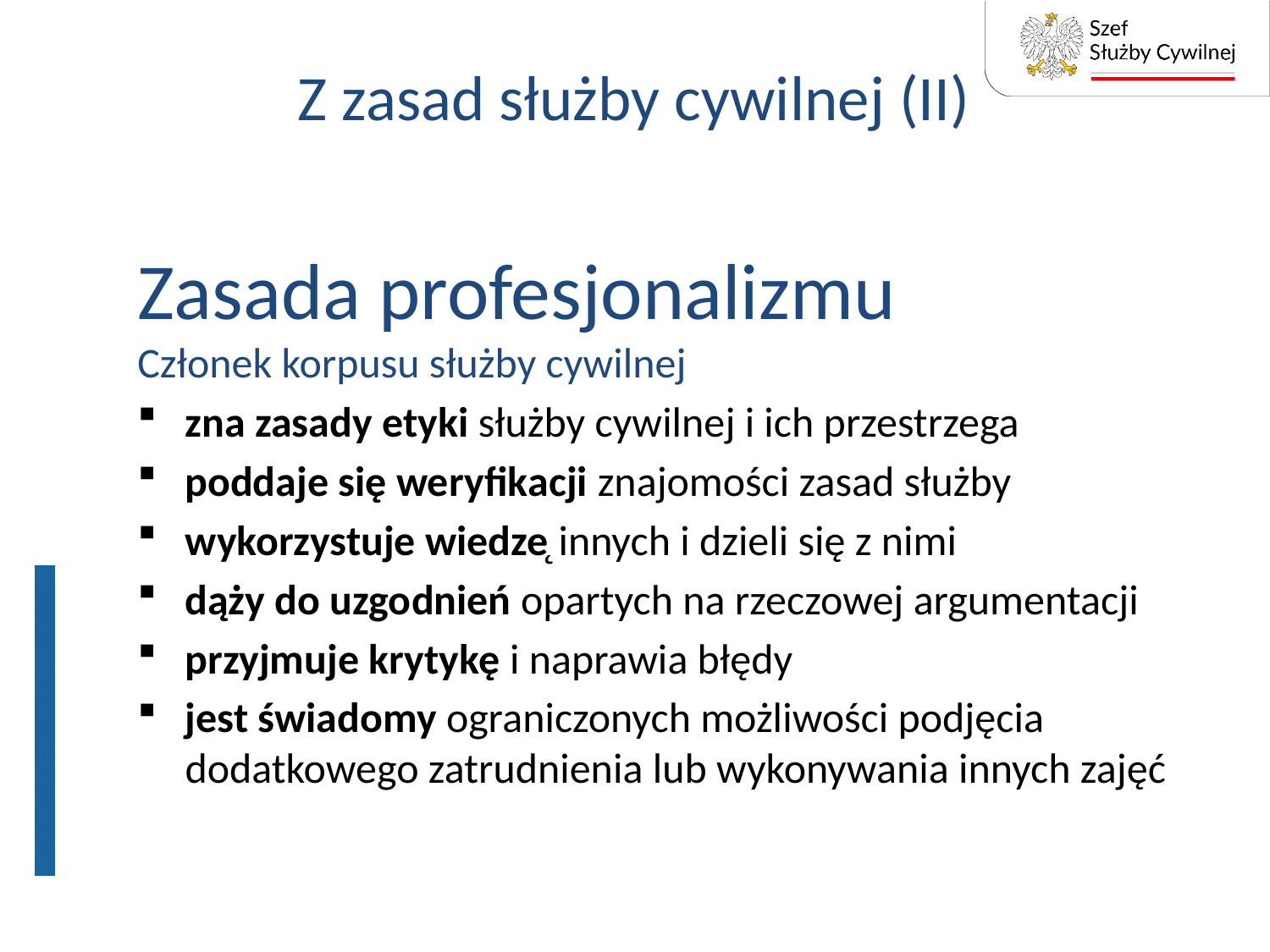

# Z zasad służby cywilnej (II)
Zasada profesjonalizmu
Członek korpusu służby cywilnej
zna zasady etyki służby cywilnej i ich przestrzega
poddaje się weryfikacji znajomości zasad służby
wykorzystuje wiedzę innych i dzieli się z nimi
dąży do uzgodnień opartych na rzeczowej argumentacji
przyjmuje krytykę i naprawia błędy
jest świadomy ograniczonych możliwości podjęcia dodatkowego zatrudnienia lub wykonywania innych zajęć